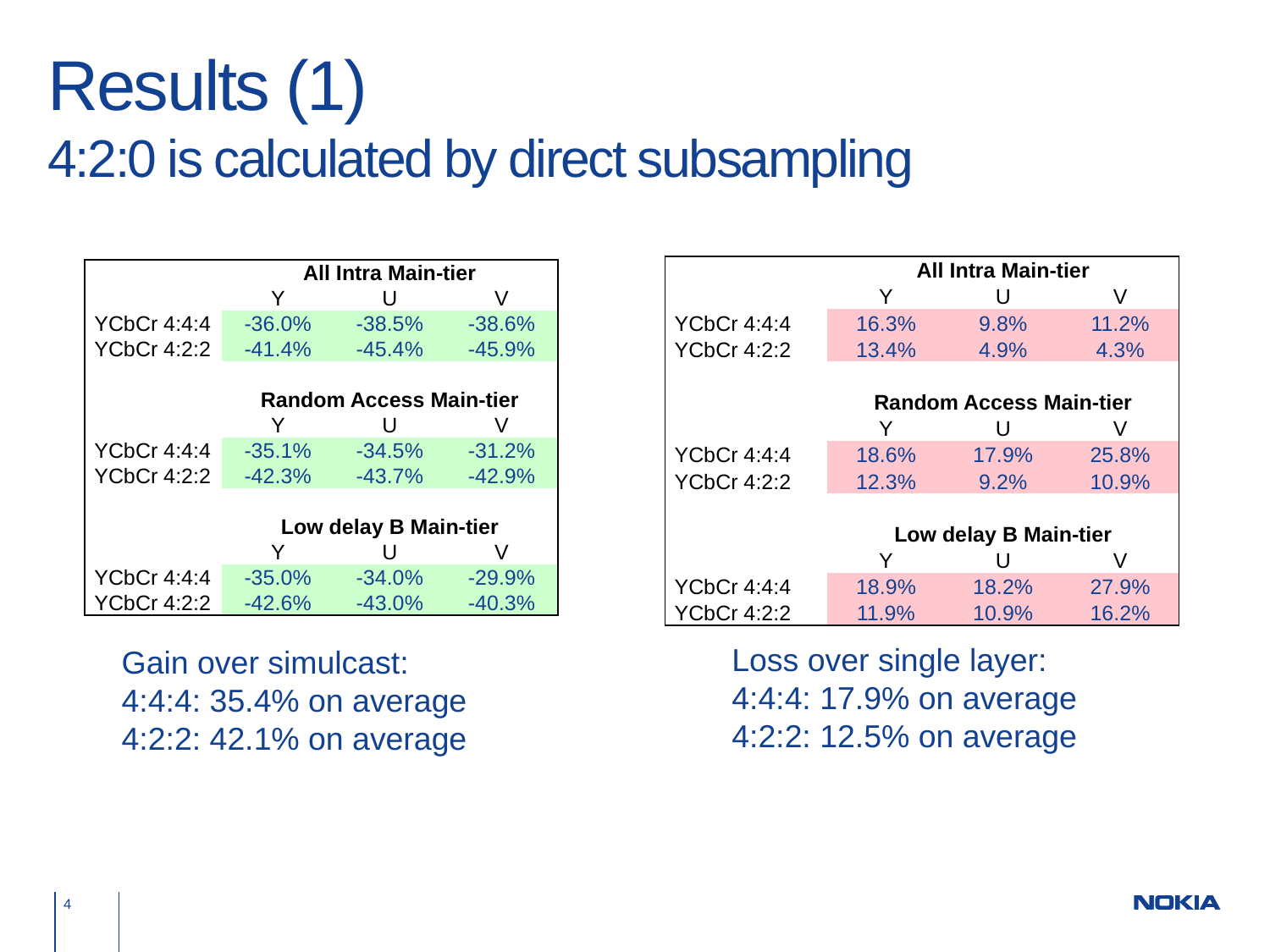

# Results (1) 4:2:0 is calculated by direct subsampling
|  | All Intra Main-tier |  |  |
| --- | --- | --- | --- |
|  | Y | U | V |
| YCbCr 4:4:4 | 16.3% | 9.8% | 11.2% |
| YCbCr 4:2:2 | 13.4% | 4.9% | 4.3% |
|  |  |  |  |
|  | Random Access Main-tier |  |  |
|  | Y | U | V |
| YCbCr 4:4:4 | 18.6% | 17.9% | 25.8% |
| YCbCr 4:2:2 | 12.3% | 9.2% | 10.9% |
|  |  |  |  |
|  | Low delay B Main-tier |  |  |
|  | Y | U | V |
| YCbCr 4:4:4 | 18.9% | 18.2% | 27.9% |
| YCbCr 4:2:2 | 11.9% | 10.9% | 16.2% |
|  | All Intra Main-tier |  |  |
| --- | --- | --- | --- |
|  | Y | U | V |
| YCbCr 4:4:4 | -36.0% | -38.5% | -38.6% |
| YCbCr 4:2:2 | -41.4% | -45.4% | -45.9% |
|  |  |  |  |
|  | Random Access Main-tier |  |  |
|  | Y | U | V |
| YCbCr 4:4:4 | -35.1% | -34.5% | -31.2% |
| YCbCr 4:2:2 | -42.3% | -43.7% | -42.9% |
|  |  |  |  |
|  | Low delay B Main-tier |  |  |
|  | Y | U | V |
| YCbCr 4:4:4 | -35.0% | -34.0% | -29.9% |
| YCbCr 4:2:2 | -42.6% | -43.0% | -40.3% |
Loss over single layer:
4:4:4: 17.9% on average
4:2:2: 12.5% on average
Gain over simulcast:
4:4:4: 35.4% on average
4:2:2: 42.1% on average
4